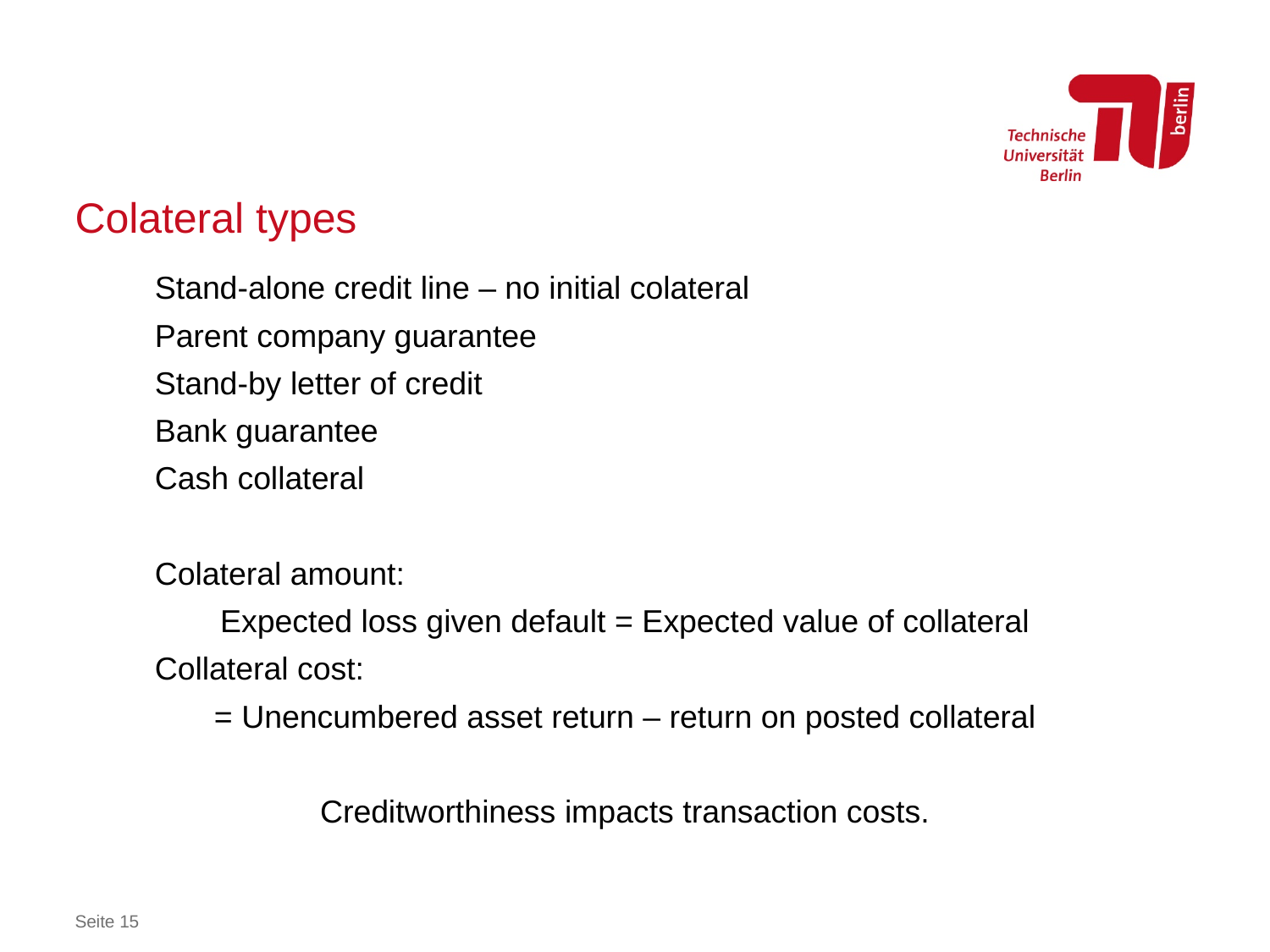

# Colateral types
Stand-alone credit line – no initial colateral
Parent company guarantee
Stand-by letter of credit
Bank guarantee
Cash collateral

Colateral amount:
Expected loss given default = Expected value of collateral
Collateral cost:
= Unencumbered asset return – return on posted collateral

Creditworthiness impacts transaction costs.
Seite 15